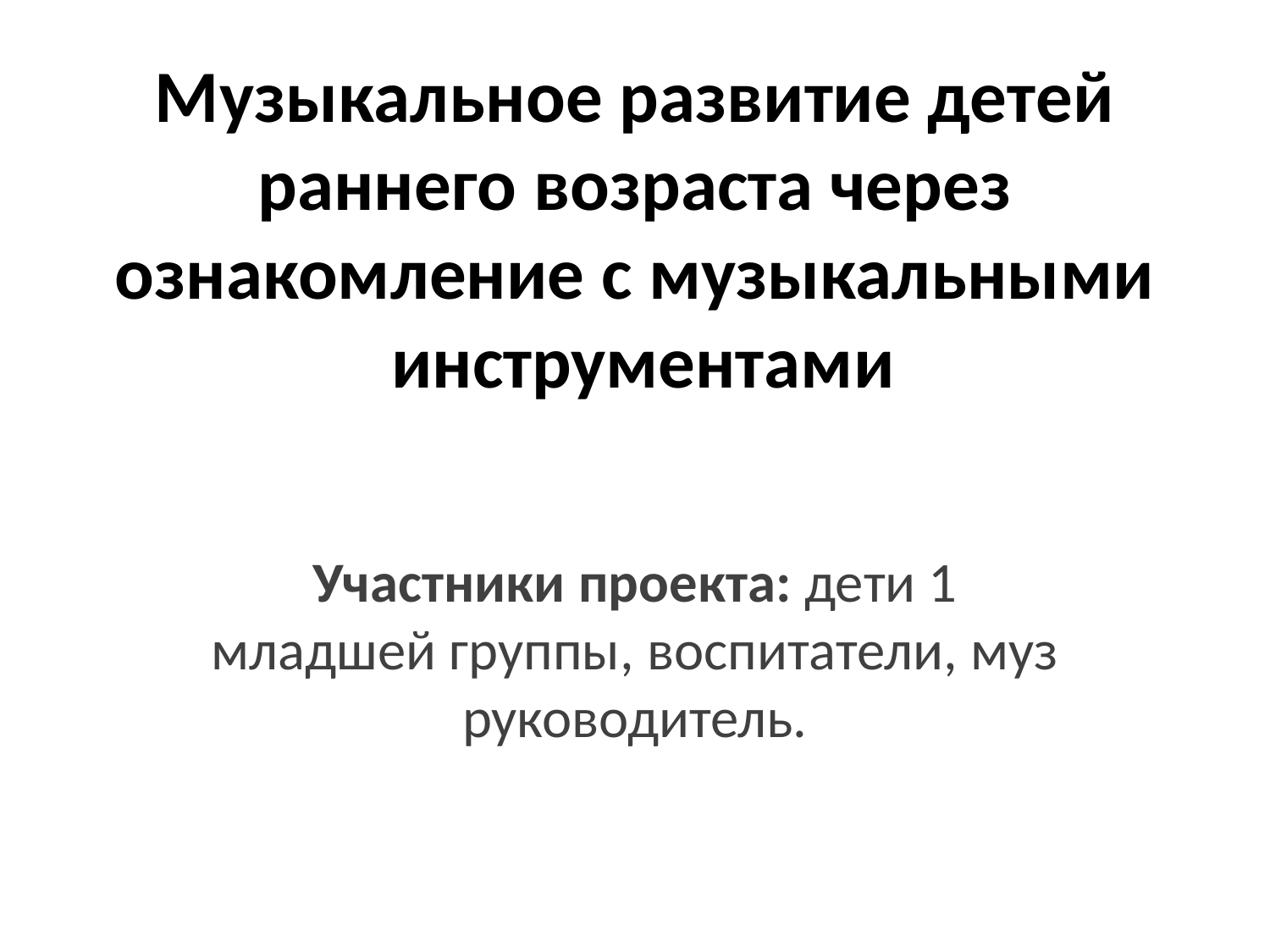

# Музыкальное развитие детей раннего возраста через ознакомление с музыкальными  инструментами
Участники проекта: дети 1 младшей группы, воспитатели, муз руководитель.